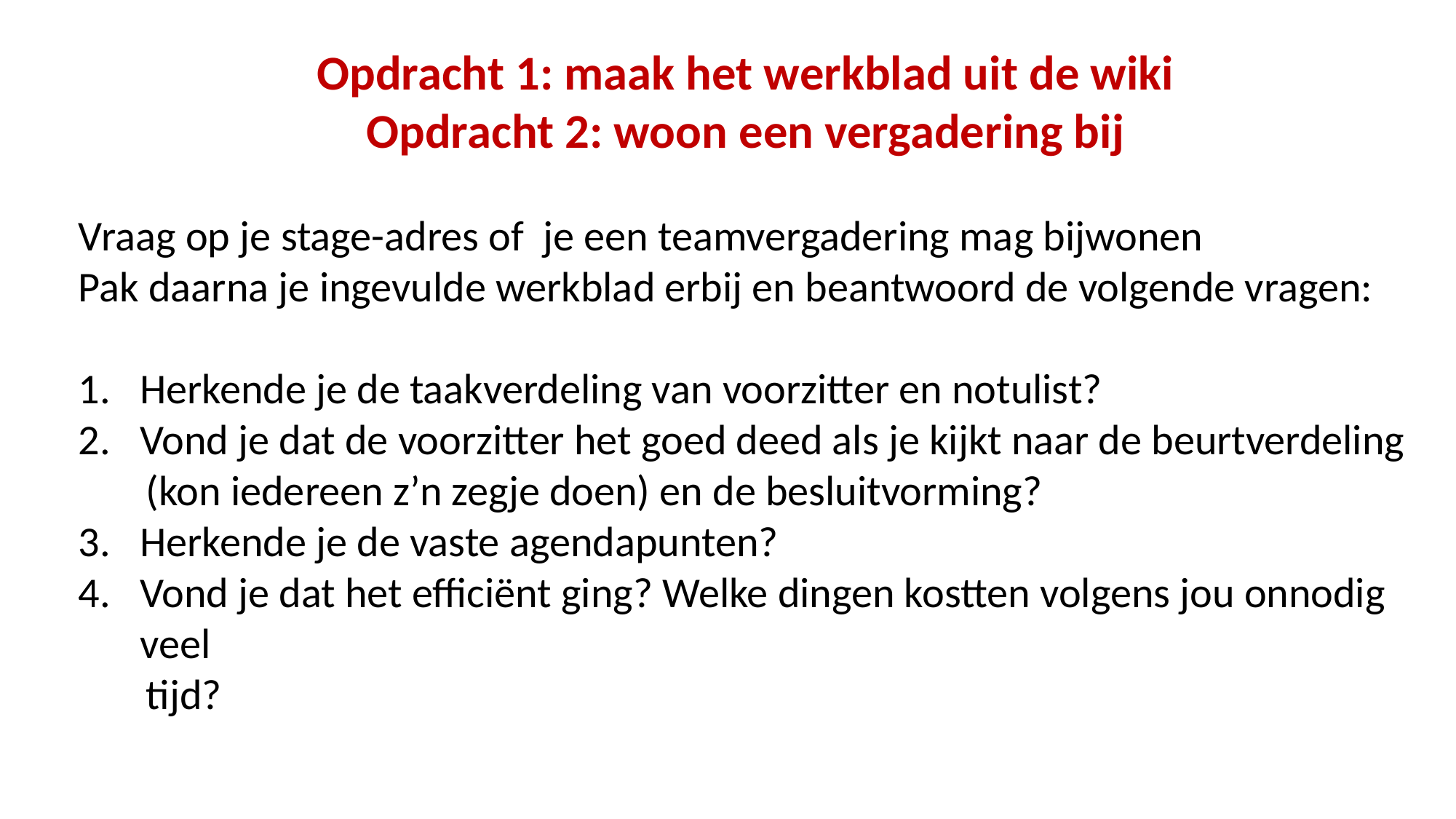

Opdracht 1: maak het werkblad uit de wiki
Opdracht 2: woon een vergadering bij

Vraag op je stage-adres of  je een teamvergadering mag bijwonen
Pak daarna je ingevulde werkblad erbij en beantwoord de volgende vragen:

Herkende je de taakverdeling van voorzitter en notulist?
Vond je dat de voorzitter het goed deed als je kijkt naar de beurtverdeling
       (kon iedereen z’n zegje doen) en de besluitvorming?
Herkende je de vaste agendapunten?
Vond je dat het efficiënt ging? Welke dingen kostten volgens jou onnodig veel
       tijd?